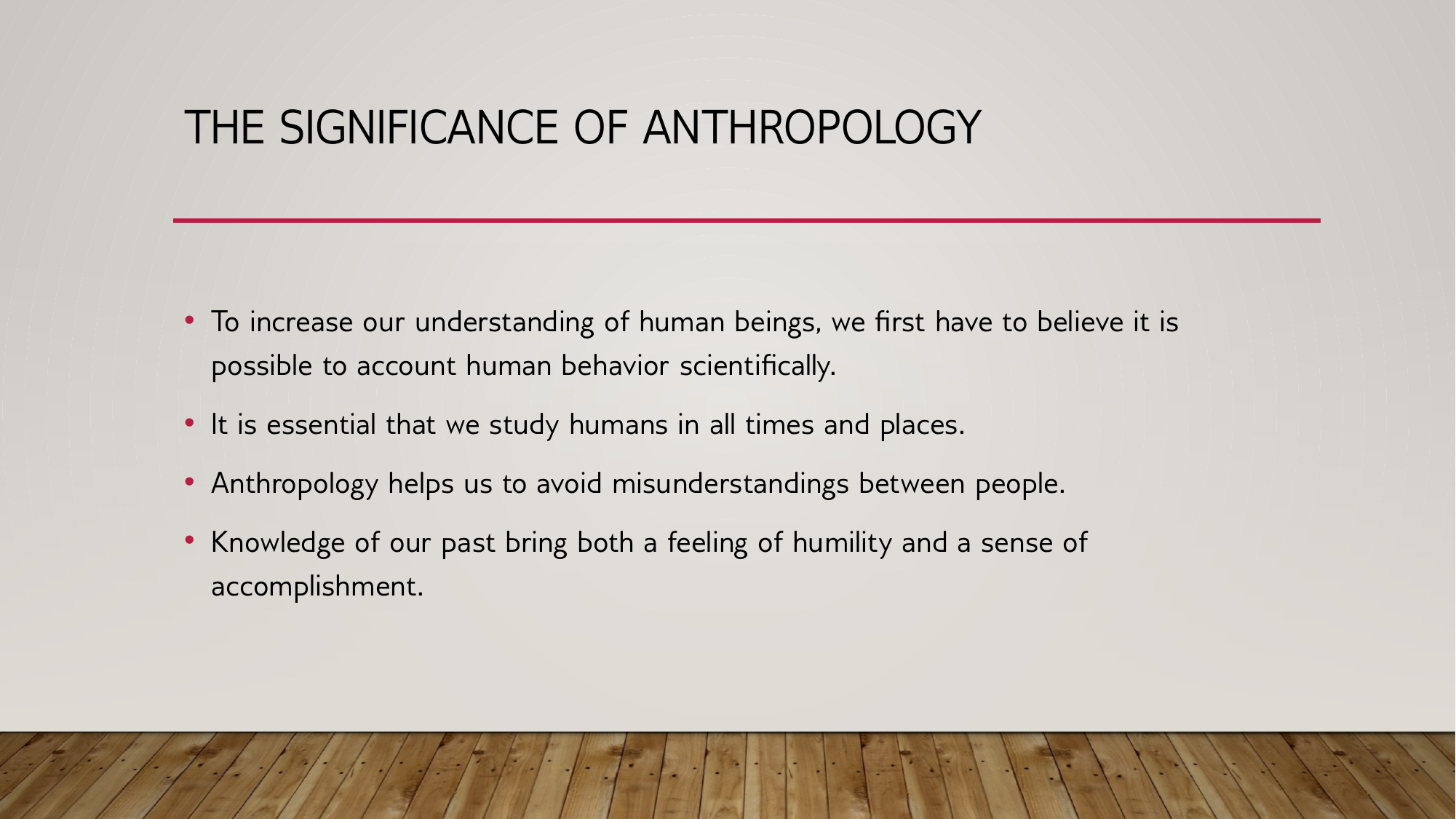

# The Significance of Anthropology

To increase our understanding of human beings, we first have to believe it is possible to account human behavior scientifically.
It is essential that we study humans in all times and places.
Anthropology helps us to avoid misunderstandings between people.
Knowledge of our past bring both a feeling of humility and a sense of accomplishment.